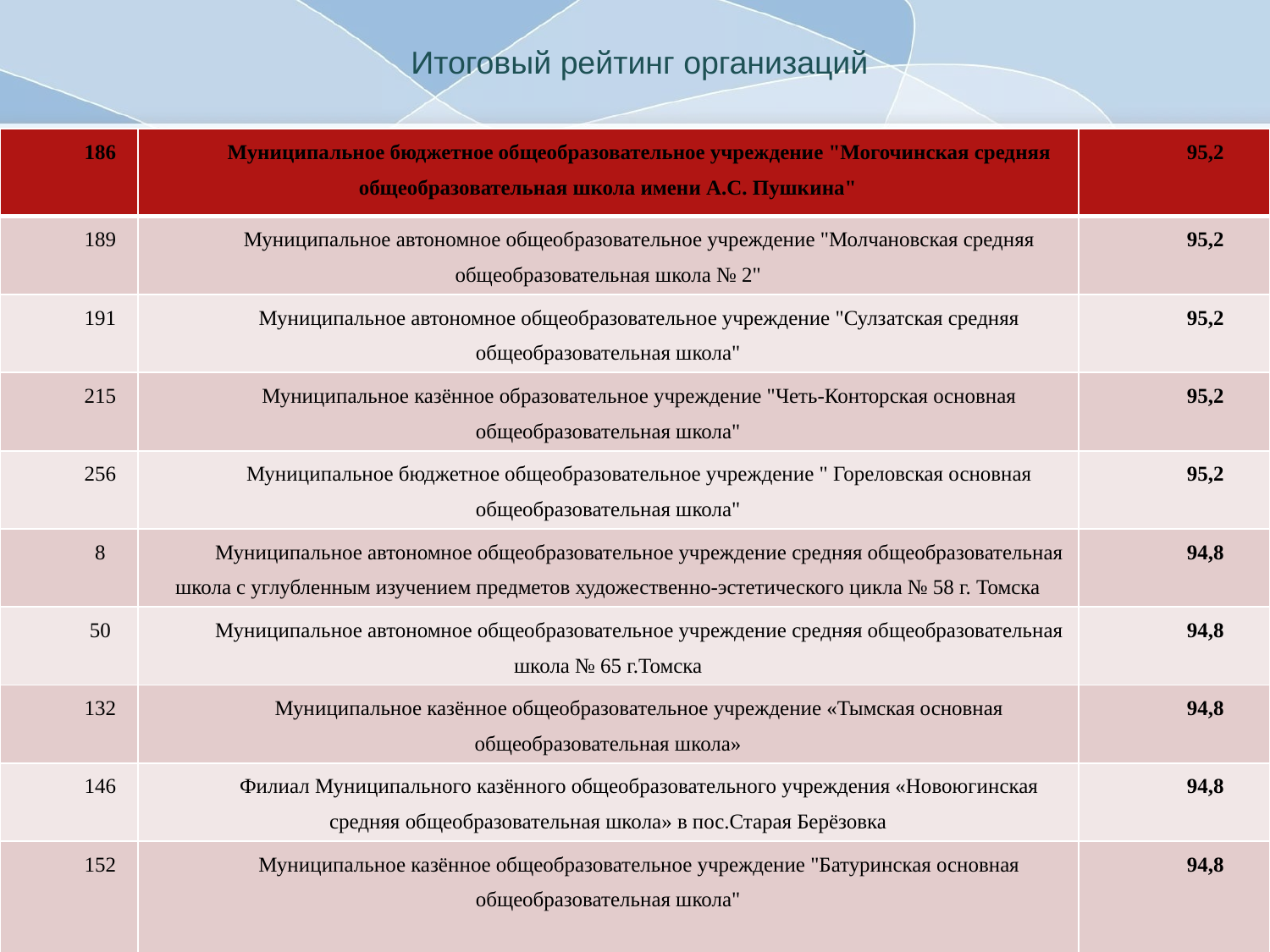

# Итоговый рейтинг организаций
| 186 | Муниципальное бюджетное общеобразовательное учреждение "Могочинская средняя общеобразовательная школа имени А.С. Пушкина" | 95,2 |
| --- | --- | --- |
| 189 | Муниципальное автономное общеобразовательное учреждение "Молчановская средняя общеобразовательная школа № 2" | 95,2 |
| 191 | Муниципальное автономное общеобразовательное учреждение "Сулзатская средняя общеобразовательная школа" | 95,2 |
| 215 | Муниципальное казённое образовательное учреждение "Четь-Конторская основная общеобразовательная школа" | 95,2 |
| 256 | Муниципальное бюджетное общеобразовательное учреждение " Гореловская основная общеобразовательная школа" | 95,2 |
| 8 | Муниципальное автономное общеобразовательное учреждение средняя общеобразовательная школа с углубленным изучением предметов художественно-эстетического цикла № 58 г. Томска | 94,8 |
| 50 | Муниципальное автономное общеобразовательное учреждение средняя общеобразовательная школа № 65 г.Томска | 94,8 |
| 132 | Муниципальное казённое общеобразовательное учреждение «Тымская основная общеобразовательная школа» | 94,8 |
| 146 | Филиал Муниципального казённого общеобразовательного учреждения «Новоюгинская средняя общеобразовательная школа» в пос.Старая Берёзовка | 94,8 |
| 152 | Муниципальное казённое общеобразовательное учреждение "Батуринская основная общеобразовательная школа" | 94,8 |